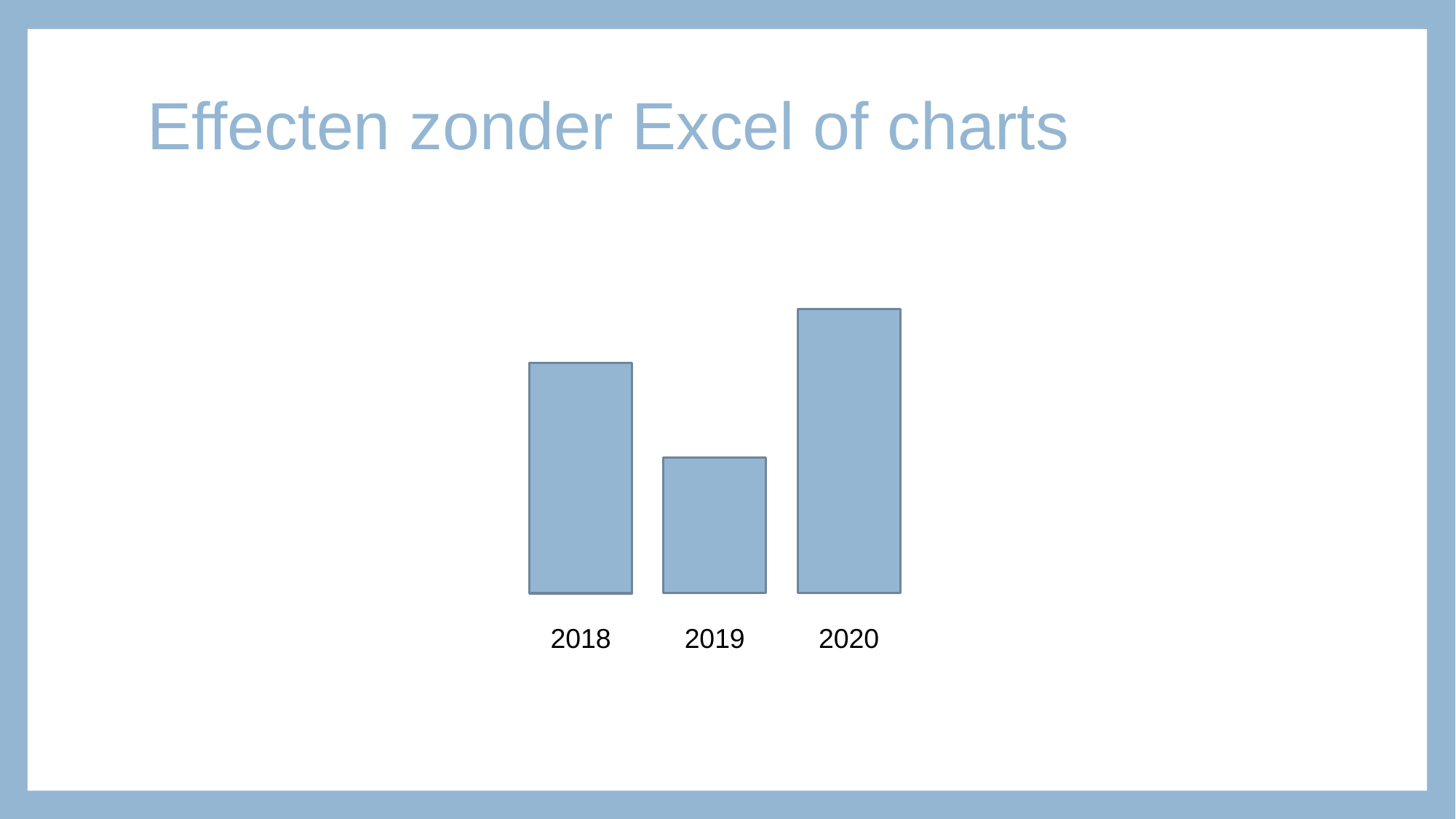

# Effecten zonder Excel of charts

2018
2019
2020